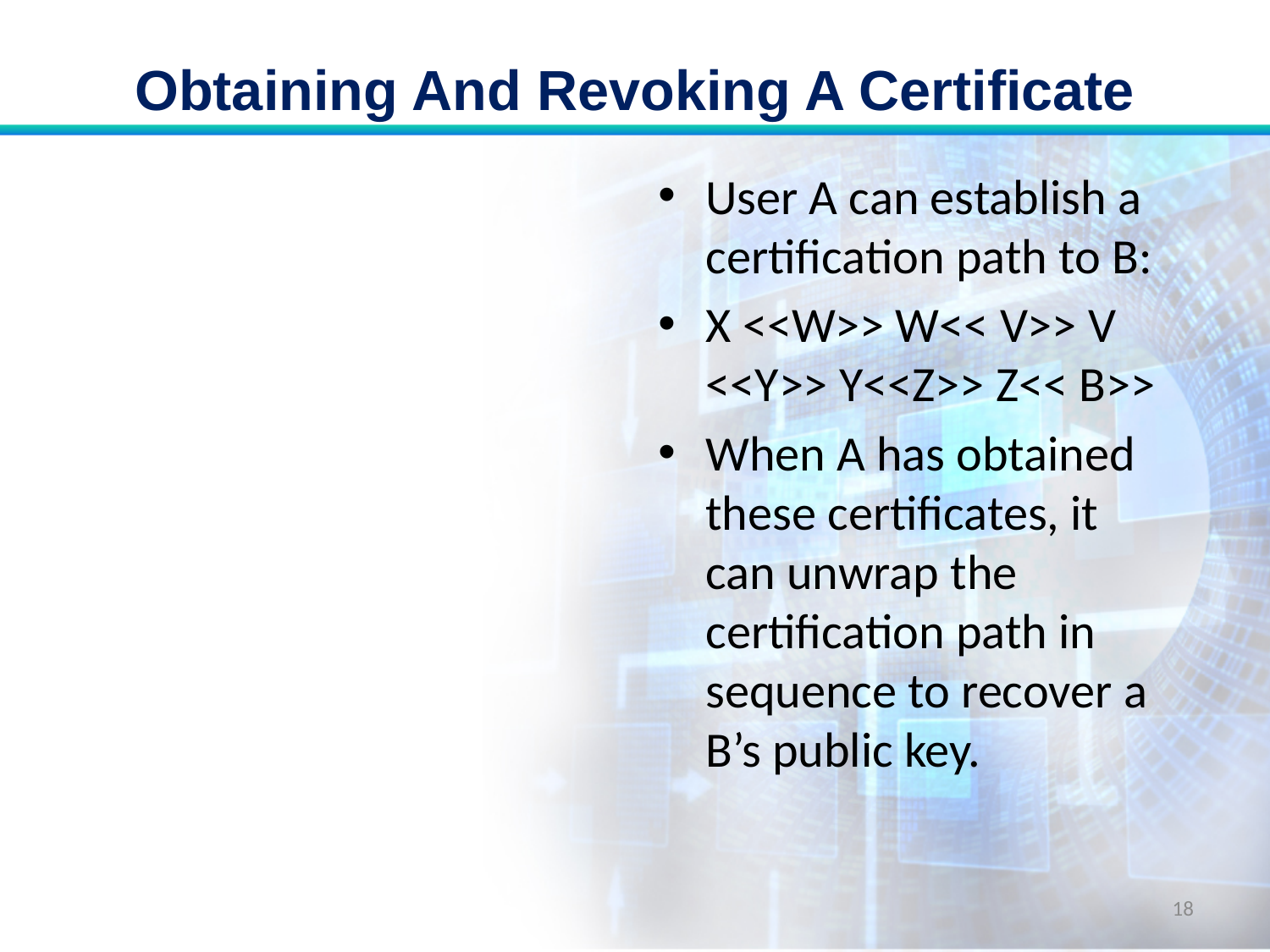

# Obtaining And Revoking A Certificate
User A can establish a certification path to B:
X <<W>> W<< V>> V <<Y>> Y<<Z>> Z<< B>>
When A has obtained these certificates, it can unwrap the certification path in sequence to recover a B’s public key.

18